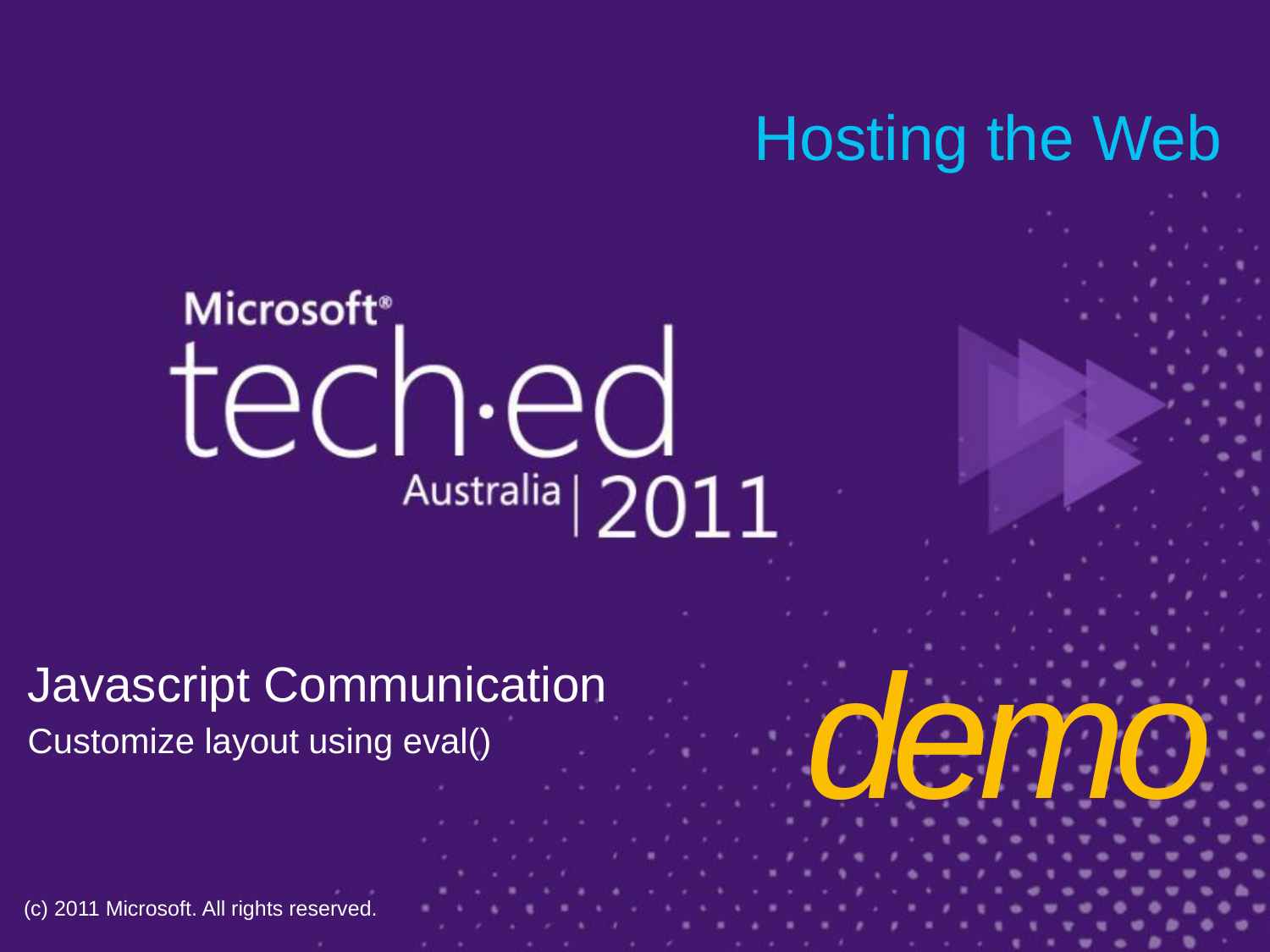

Hosting the Web
Javascript Communication
Customize layout using eval()
demo
(c) 2011 Microsoft. All rights reserved.